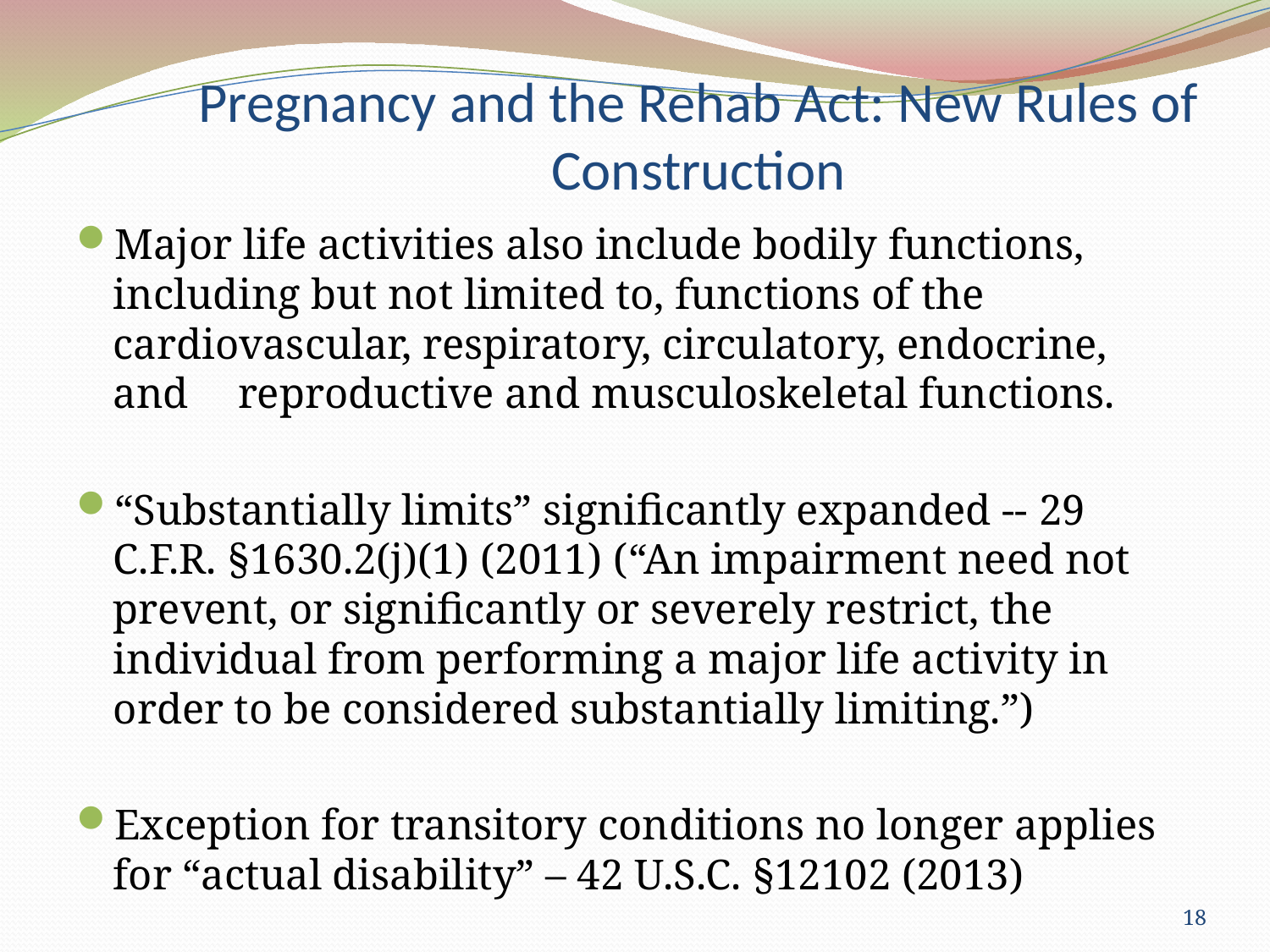

# Pregnancy and the Rehab Act: New Rules of Construction
Major life activities also include bodily functions, including but not limited to, functions of the cardiovascular, respiratory, circulatory, endocrine, and 	reproductive and musculoskeletal functions.

“Substantially limits” significantly expanded -- 29 C.F.R. §1630.2(j)(1) (2011) (“An impairment need not prevent, or significantly or severely restrict, the individual from performing a major life activity in order to be considered substantially limiting.”)

Exception for transitory conditions no longer applies for “actual disability” – 42 U.S.C. §12102 (2013)

18